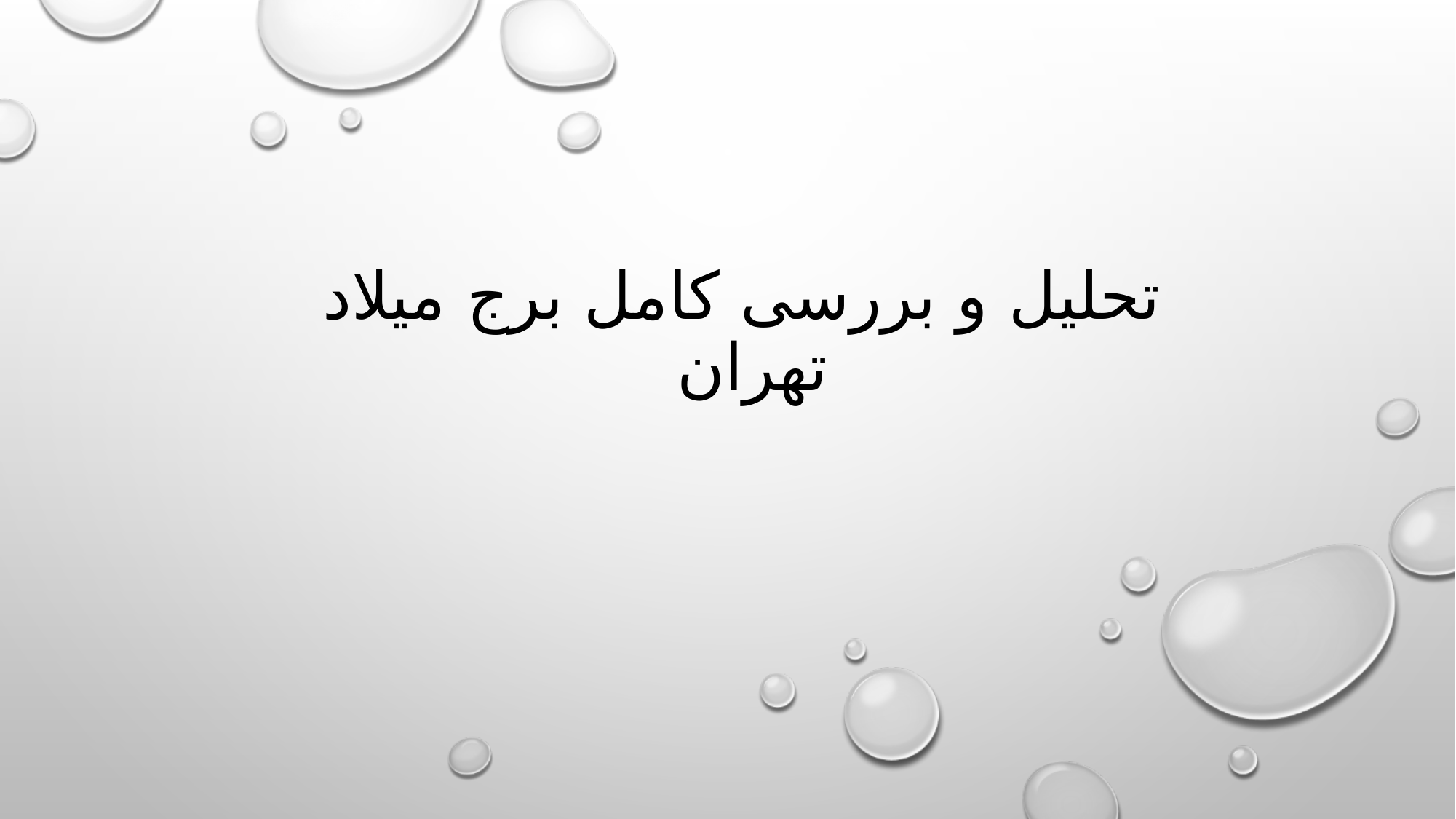

# تحلیل و بررسی کامل برج میلاد تهران